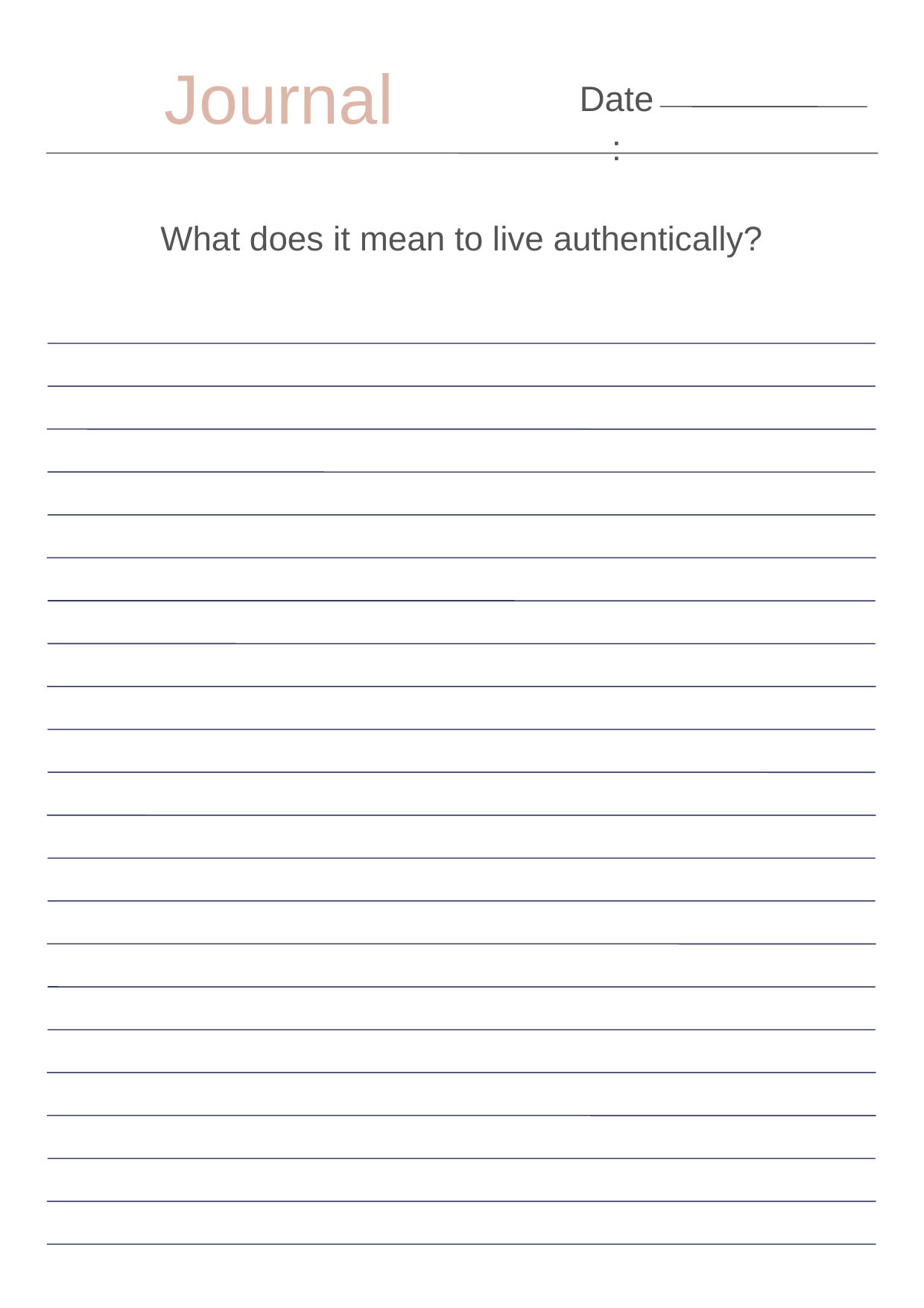

Journal
Date:

What does it mean to live authentically?